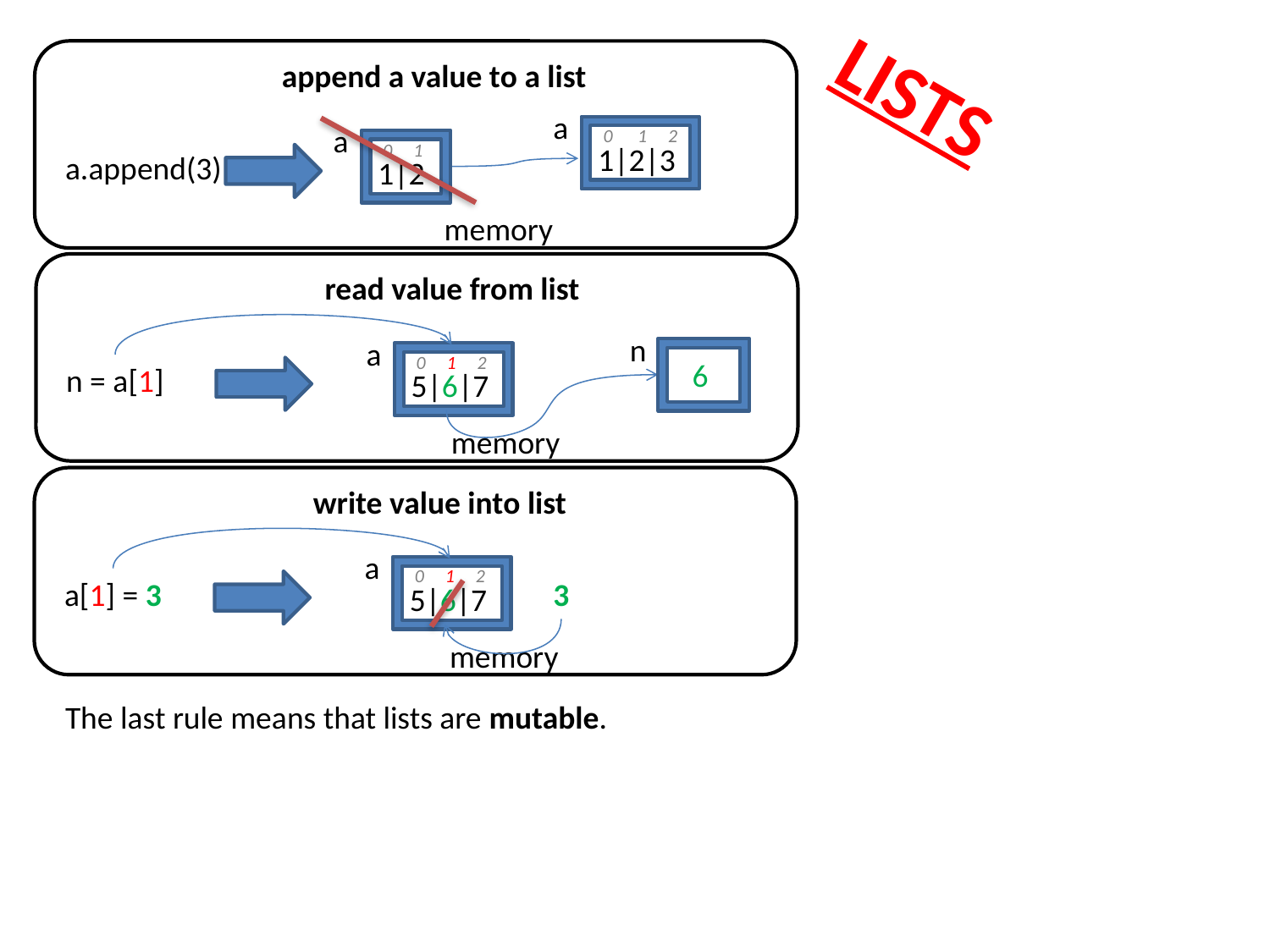

append a value to a list
a

0      1     2
 1|2|3
a

0     1
 1|2
a.append(3)

memory
LISTS

read value from list
n

6
a

0     1     2
 5|6|7
n = a[1]

memory

write value into list
a

0     1     2
 5|6|7
a[1] = 3
3

memory
The last rule means that lists are mutable.